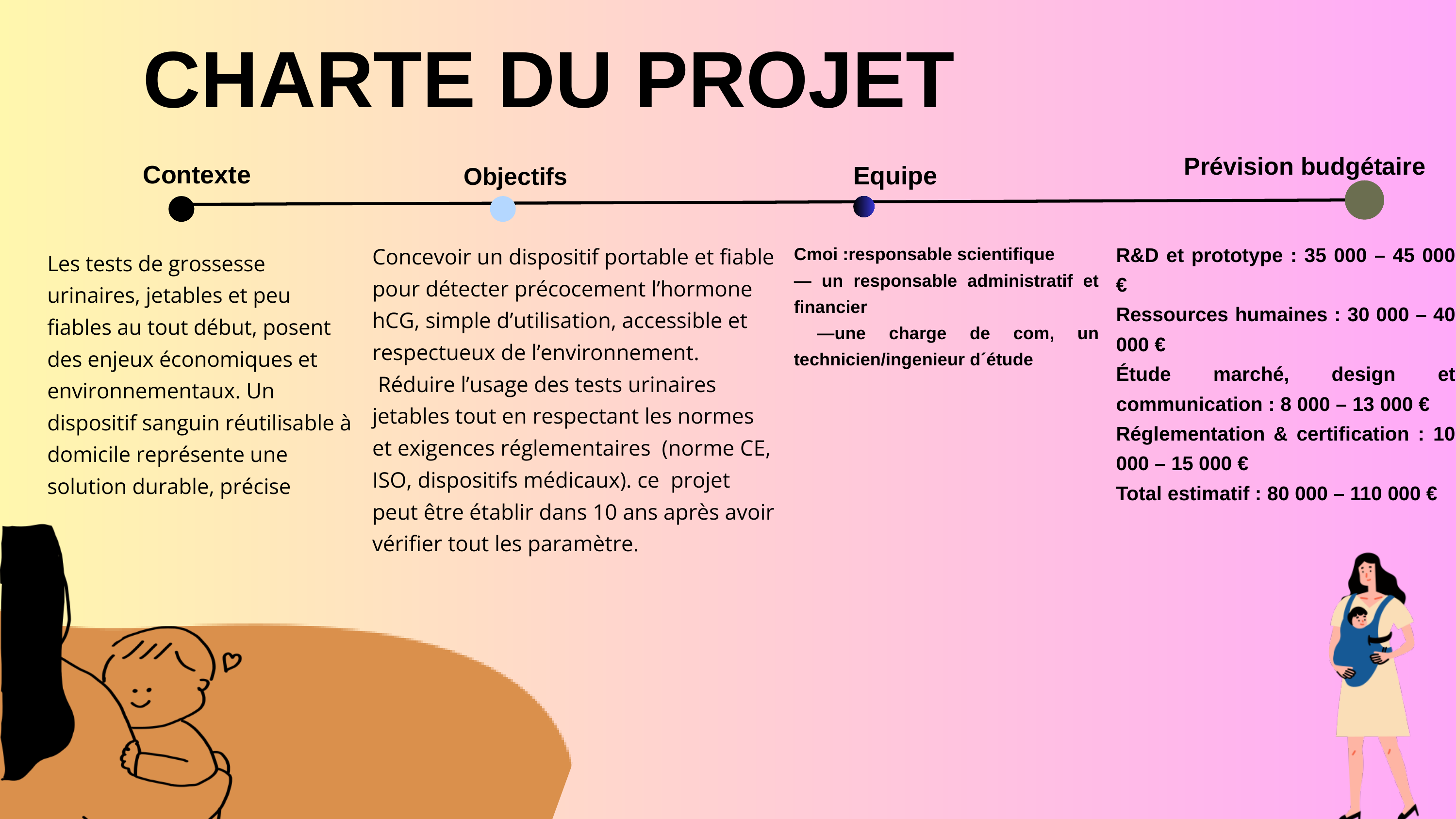

CHARTE DU PROJET
Prévision budgétaire
Contexte
Equipe
Objectifs

R&D et prototype : 35 000 – 45 000 €
Ressources humaines : 30 000 – 40 000 €
Étude marché, design et communication : 8 000 – 13 000 €
Réglementation & certification : 10 000 – 15 000 €
Total estimatif : 80 000 – 110 000 €

Concevoir un dispositif portable et fiable pour détecter précocement l’hormone hCG, simple d’utilisation, accessible et respectueux de l’environnement.
 Réduire l’usage des tests urinaires jetables tout en respectant les normes et exigences réglementaires  (norme CE, ISO, dispositifs médicaux). ce  projet peut être établir dans 10 ans après avoir vérifier tout les paramètre.
Cmoi :responsable scientifique
— un responsable administratif et financier
 —une charge de com, un technicien/ingenieur d´étude

Les tests de grossesse urinaires, jetables et peu fiables au tout début, posent des enjeux économiques et environnementaux. Un dispositif sanguin réutilisable à domicile représente une solution durable, précise